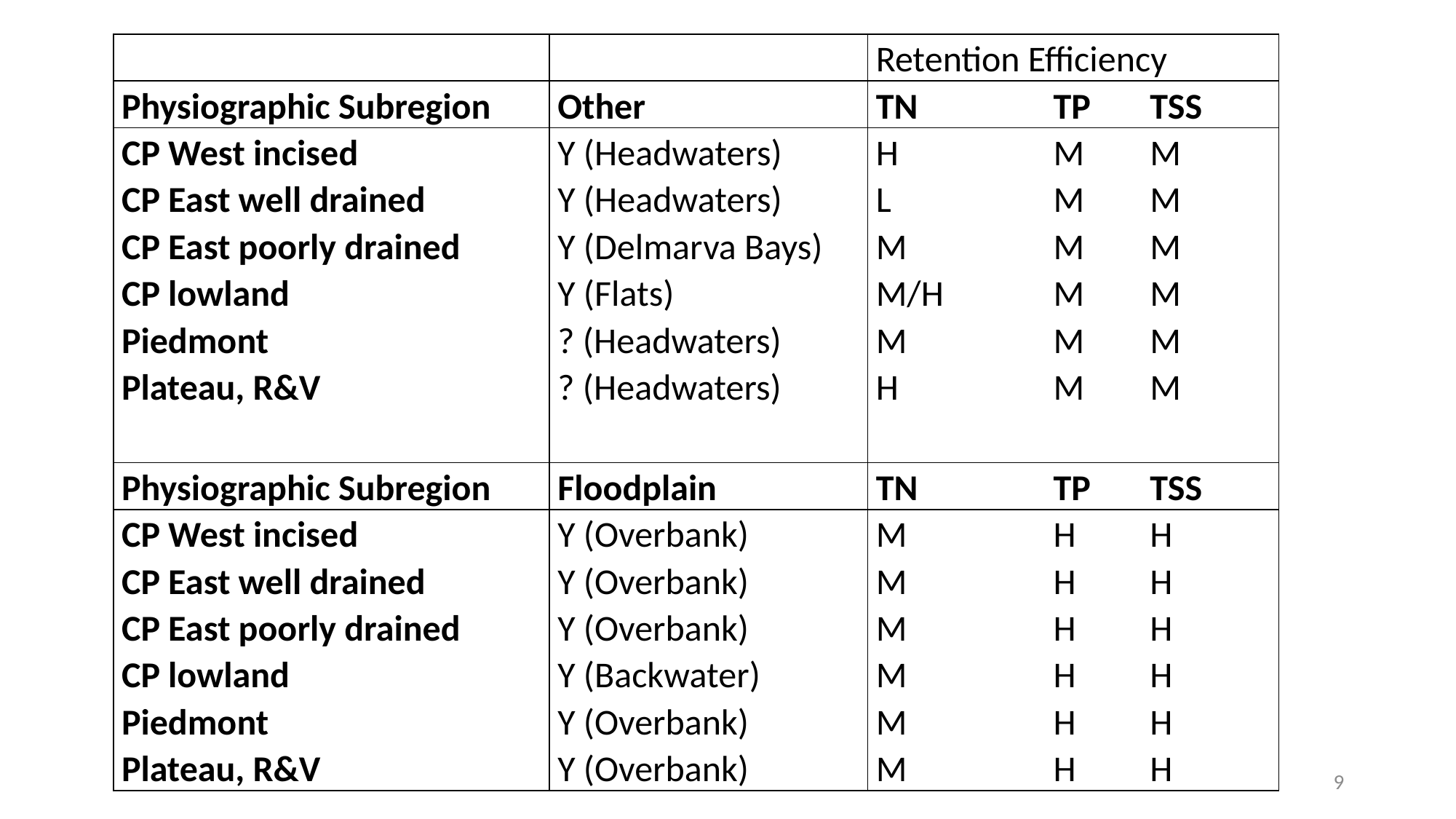

|  |  | Retention Efficiency |  |  |
| --- | --- | --- | --- | --- |
| Physiographic Subregion | Other | TN | TP | TSS |
| CP West incised | Y (Headwaters) | H | M | M |
| CP East well drained | Y (Headwaters) | L | M | M |
| CP East poorly drained | Y (Delmarva Bays) | M | M | M |
| CP lowland | Y (Flats) | M/H | M | M |
| Piedmont | ? (Headwaters) | M | M | M |
| Plateau, R&V | ? (Headwaters) | H | M | M |
|  |  |  |  |  |
| Physiographic Subregion | Floodplain | TN | TP | TSS |
| CP West incised | Y (Overbank) | M | H | H |
| CP East well drained | Y (Overbank) | M | H | H |
| CP East poorly drained | Y (Overbank) | M | H | H |
| CP lowland | Y (Backwater) | M | H | H |
| Piedmont | Y (Overbank) | M | H | H |
| Plateau, R&V | Y (Overbank) | M | H | H |
9